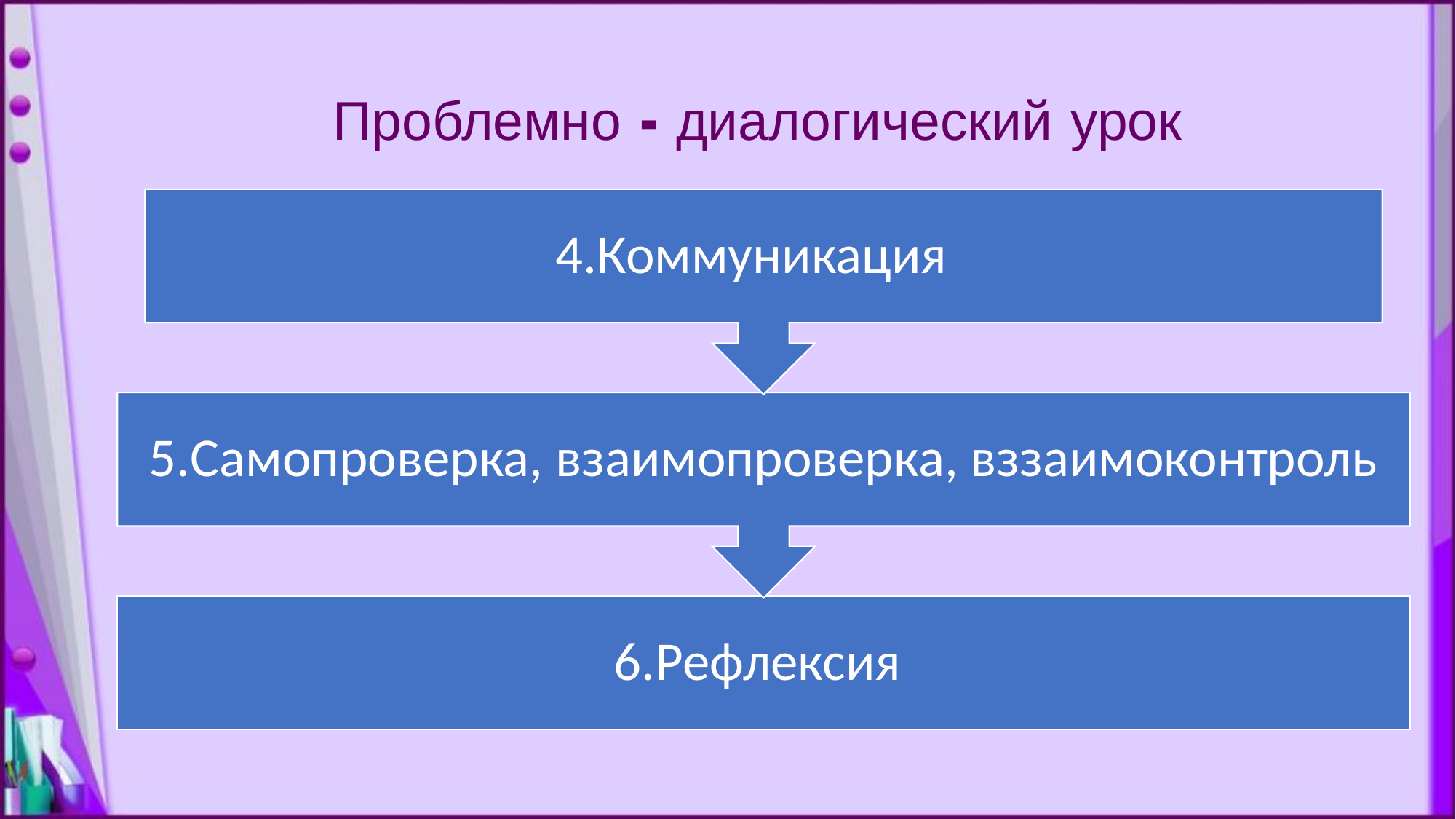

# Проблемно - диалогический урок
6.Рефлексия
5.Самопроверка, взаимопроверка, вззаимоконтроль
4.Коммуникация